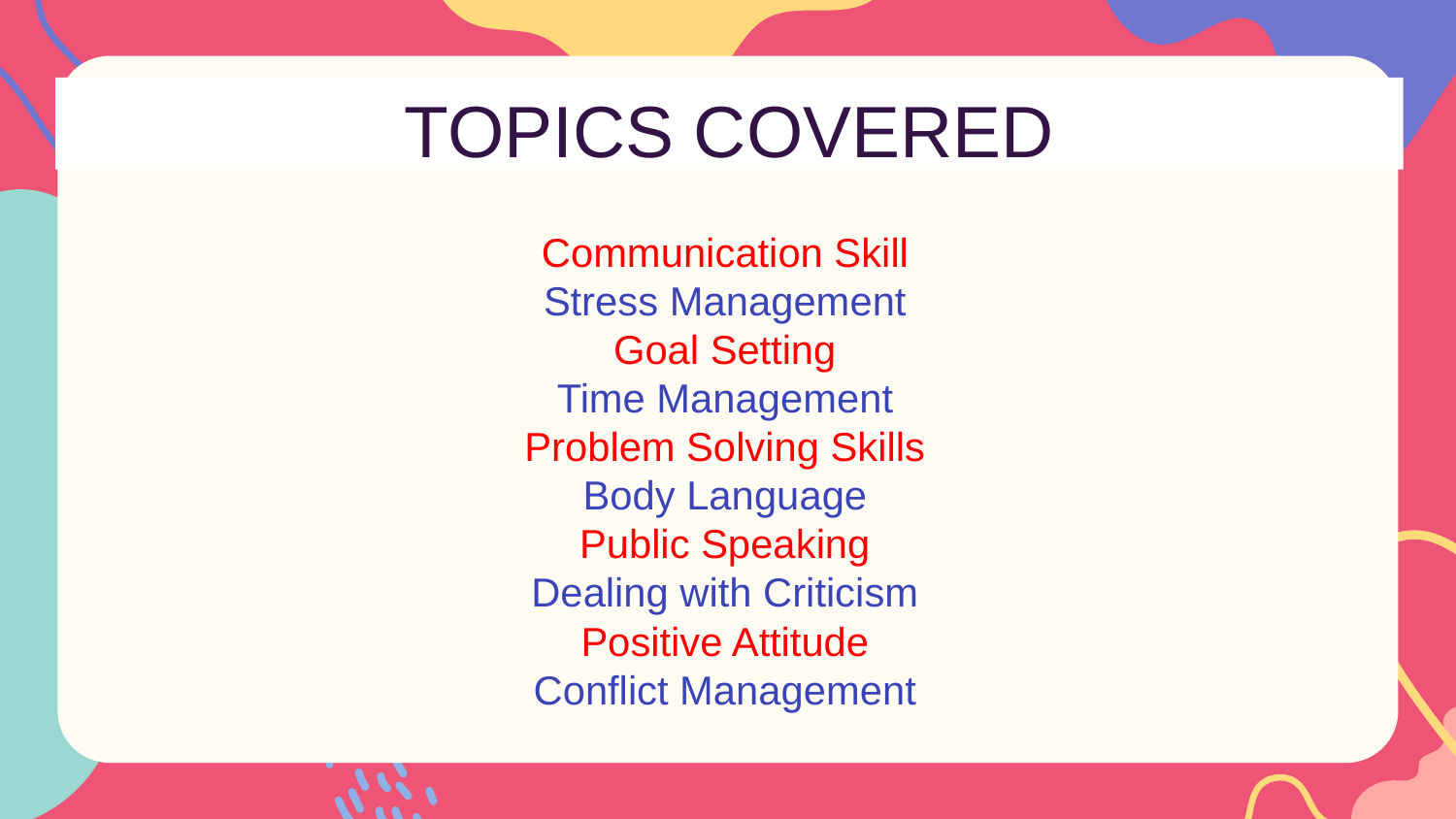

TOPICS COVERED
Communication Skill
Stress Management
Goal Setting
Time Management
Problem Solving Skills
Body Language
Public Speaking
Dealing with Criticism
Positive Attitude
Conflict Management